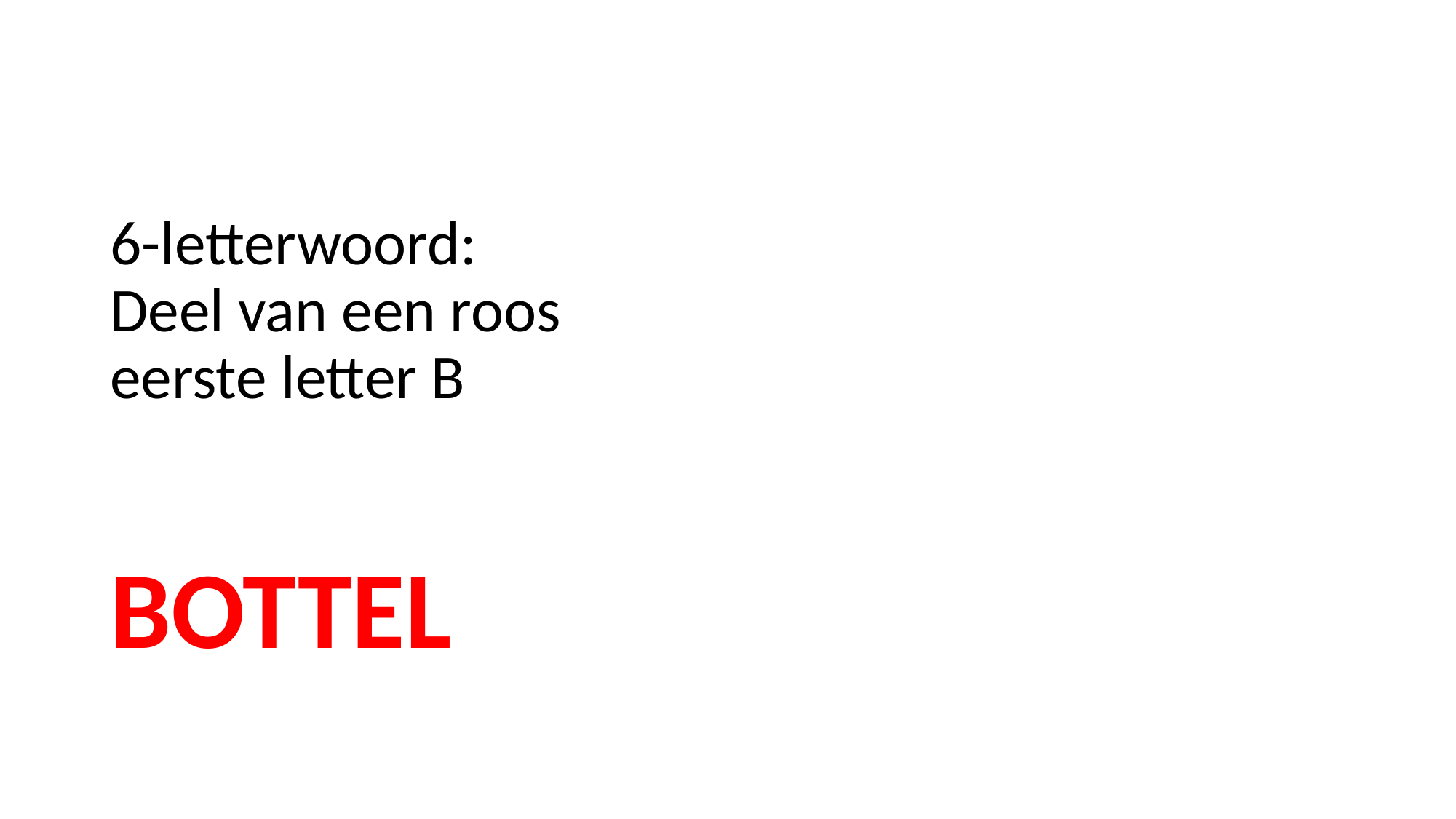

# 6-letterwoord: Deel van een roos eerste letter B
BOTTEL